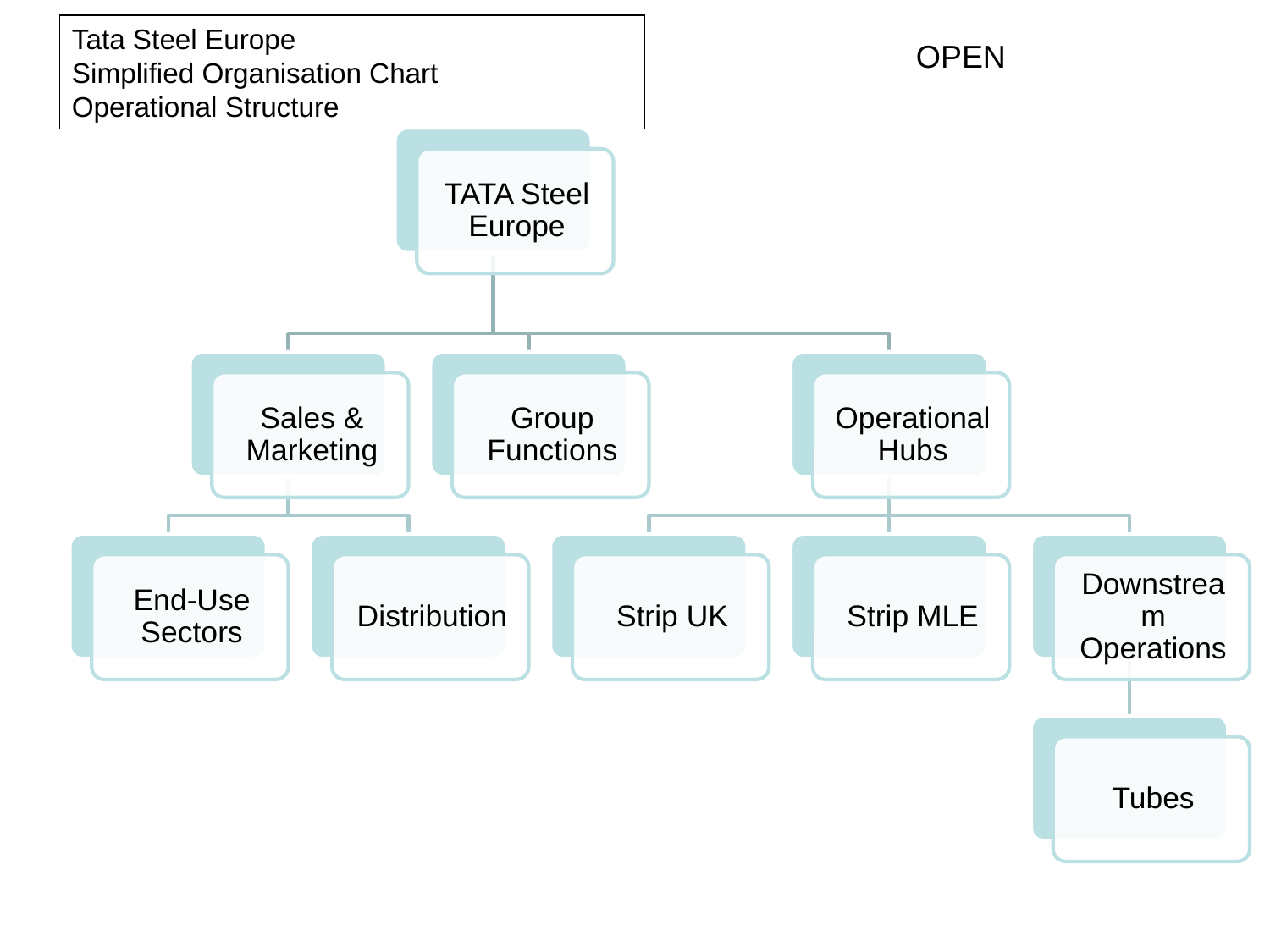

Tata Steel Europe
Simplified Organisation Chart
Operational Structure
OPEN
TATA Steel Europe
Sales & Marketing
End-Use Sectors
Distribution
Group Functions
Operational Hubs
Strip UK
Strip MLE
Downstream Operations
Tubes